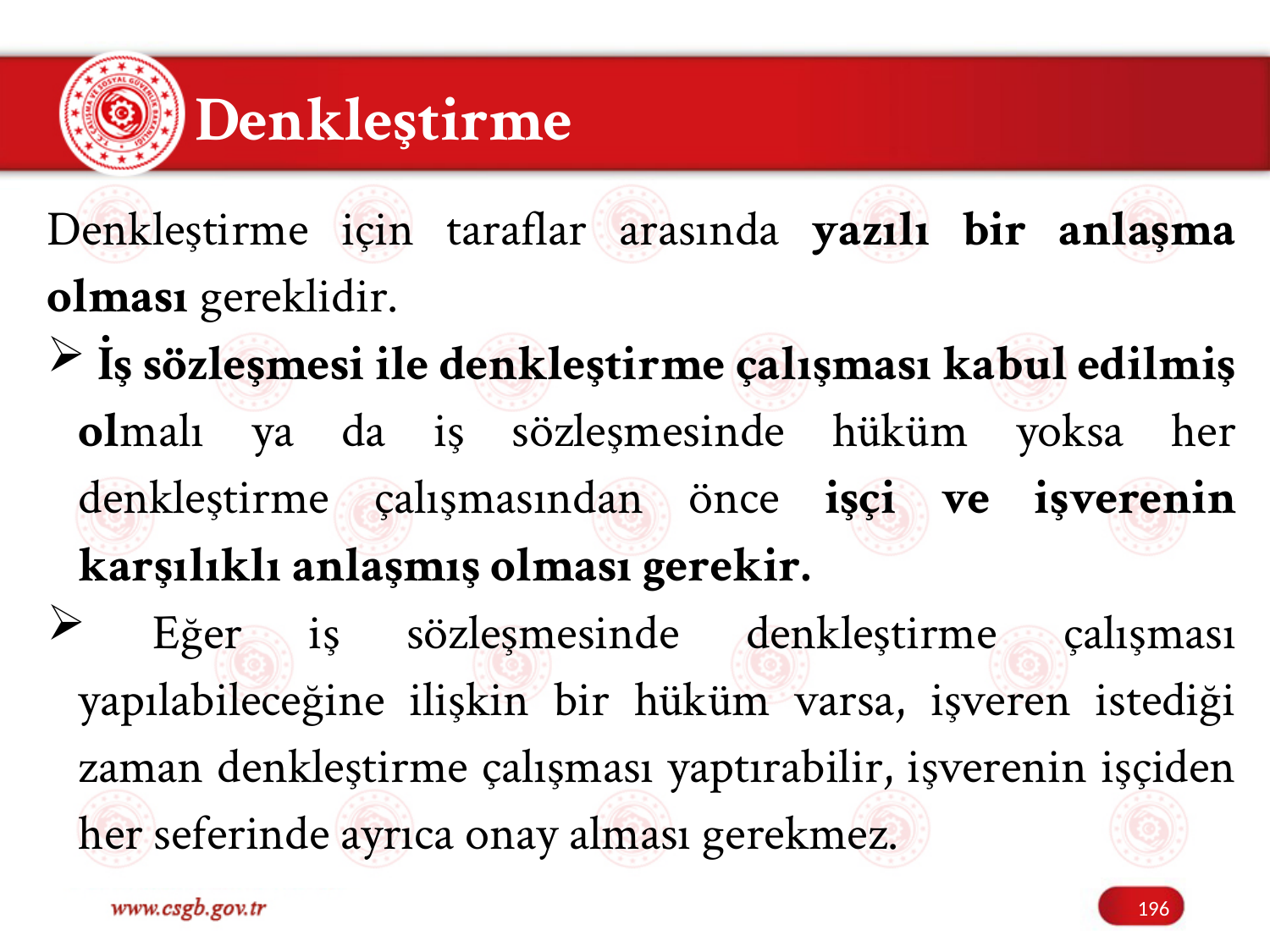

# Denkleştirme
Denkleştirme için taraflar arasında yazılı bir anlaşma olması gereklidir.
 İş sözleşmesi ile denkleştirme çalışması kabul edilmiş olmalı ya da iş sözleşmesinde hüküm yoksa her denkleştirme çalışmasından önce işçi ve işverenin karşılıklı anlaşmış olması gerekir.
 Eğer iş sözleşmesinde denkleştirme çalışması yapılabileceğine ilişkin bir hüküm varsa, işveren istediği zaman denkleştirme çalışması yaptırabilir, işverenin işçiden her seferinde ayrıca onay alması gerekmez.

196